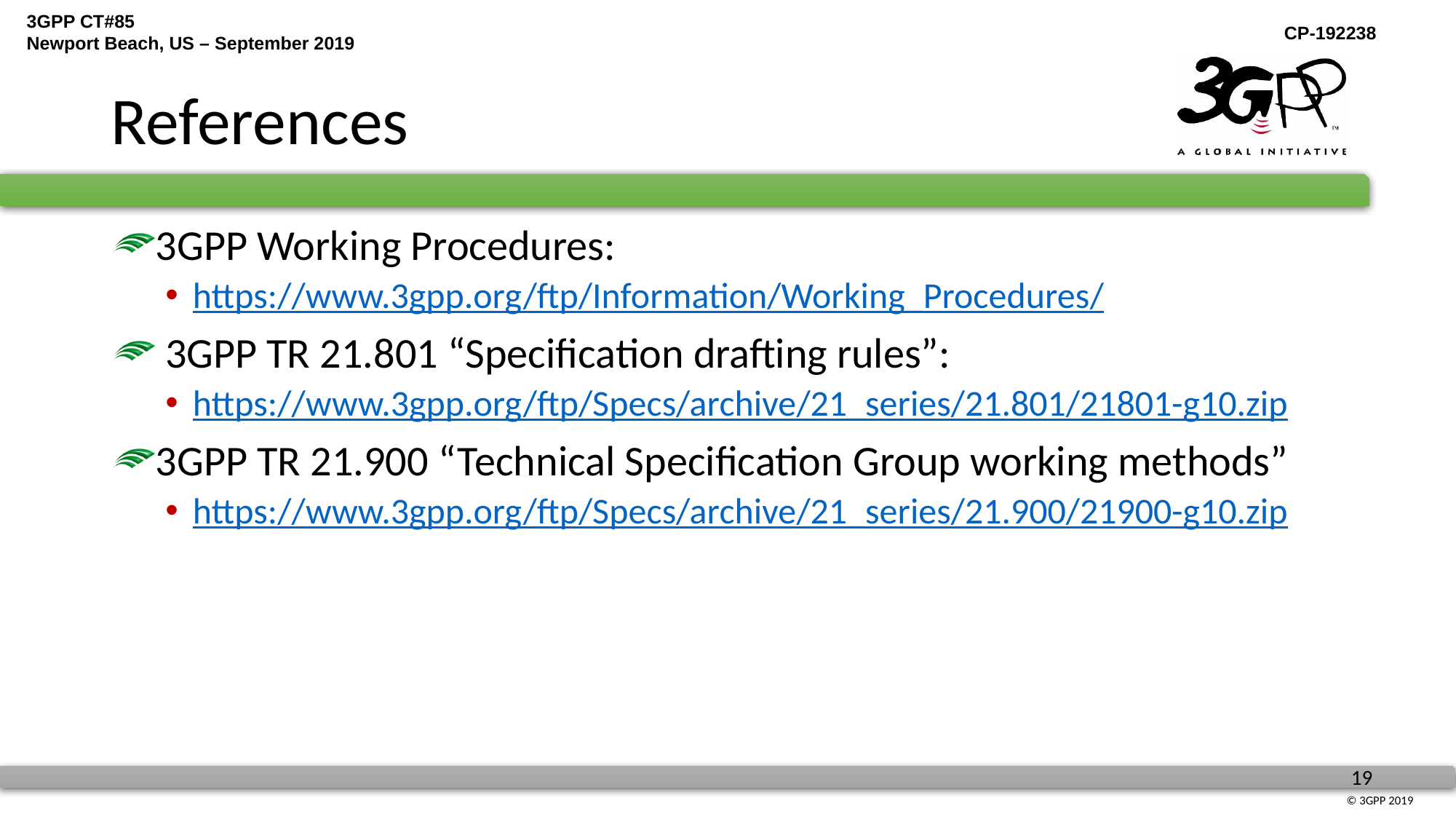

# References
3GPP Working Procedures:
https://www.3gpp.org/ftp/Information/Working_Procedures/
 3GPP TR 21.801 “Specification drafting rules”:
https://www.3gpp.org/ftp/Specs/archive/21_series/21.801/21801-g10.zip
3GPP TR 21.900 “Technical Specification Group working methods”
https://www.3gpp.org/ftp/Specs/archive/21_series/21.900/21900-g10.zip